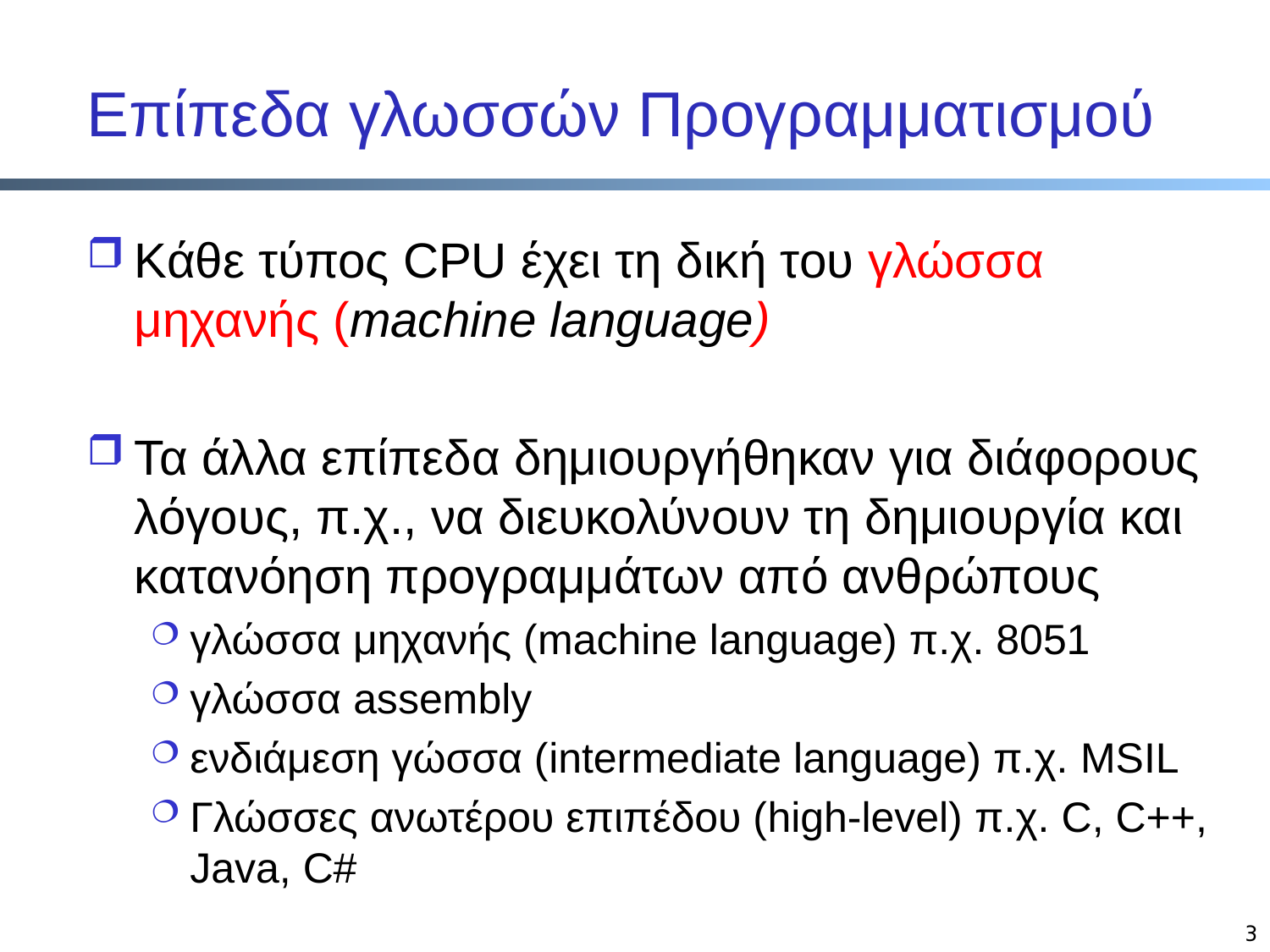

Επίπεδα γλωσσών Προγραμματισμού
Κάθε τύπος CPU έχει τη δική του γλώσσα μηχανής (machine language)

Τα άλλα επίπεδα δημιουργήθηκαν για διάφορους λόγους, π.χ., να διευκολύνουν τη δημιουργία και κατανόηση προγραμμάτων από ανθρώπους
γλώσσα μηχανής (machine language) π.χ. 8051
γλώσσα assembly
ενδιάμεση γώσσα (intermediate language) π.χ. MSIL
Γλώσσες ανωτέρου επιπέδου (high-level) π.χ. C, C++, Java, C#
3